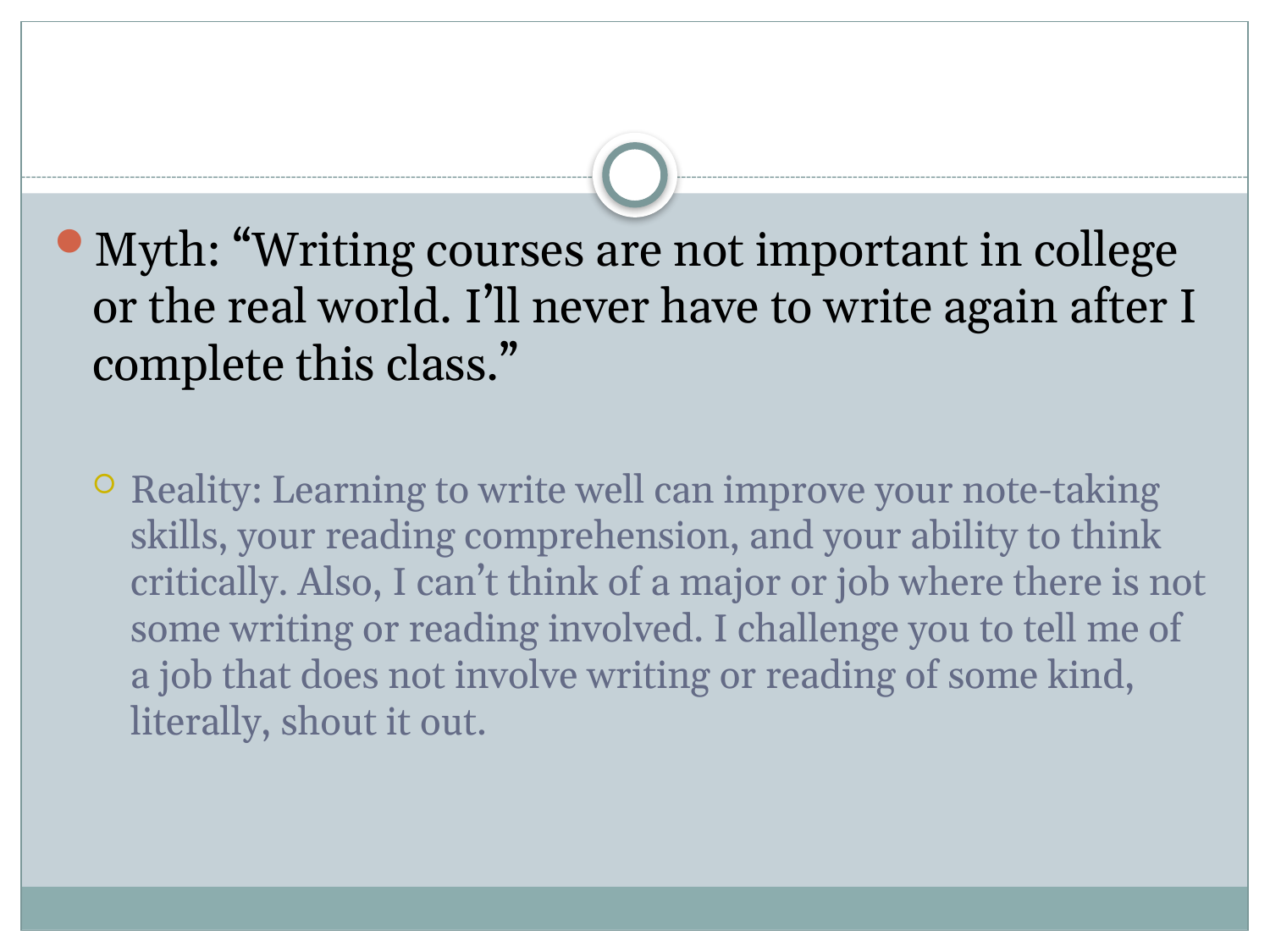

#
Myth: “Writing courses are not important in college or the real world. I’ll never have to write again after I complete this class.”

Reality: Learning to write well can improve your note-taking skills, your reading comprehension, and your ability to think critically. Also, I can’t think of a major or job where there is not some writing or reading involved. I challenge you to tell me of a job that does not involve writing or reading of some kind, literally, shout it out.